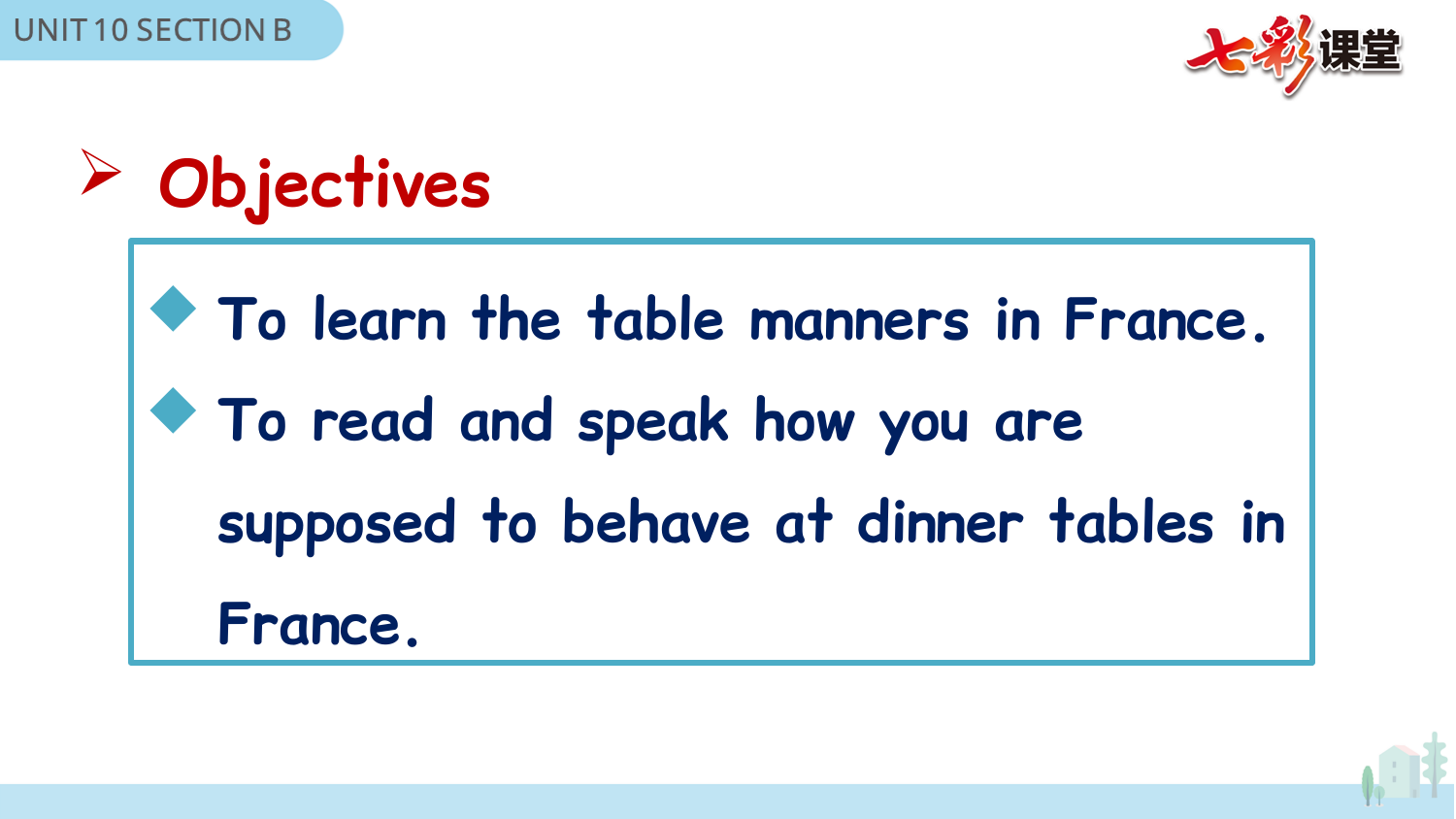

Objectives
To learn the table manners in France.
To read and speak how you are supposed to behave at dinner tables in France.